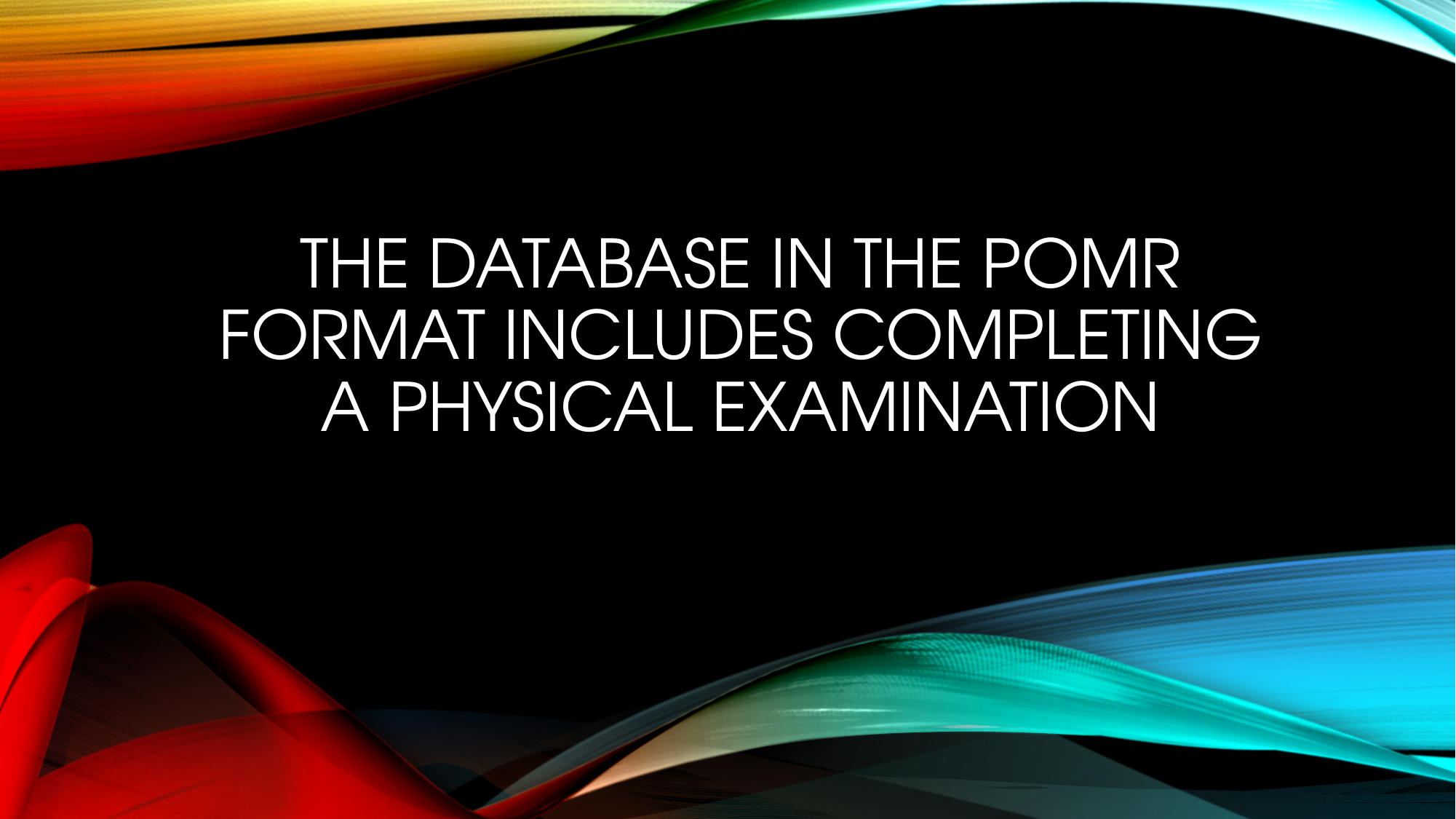

# The database in the POMR format includes completing a Physical Examination